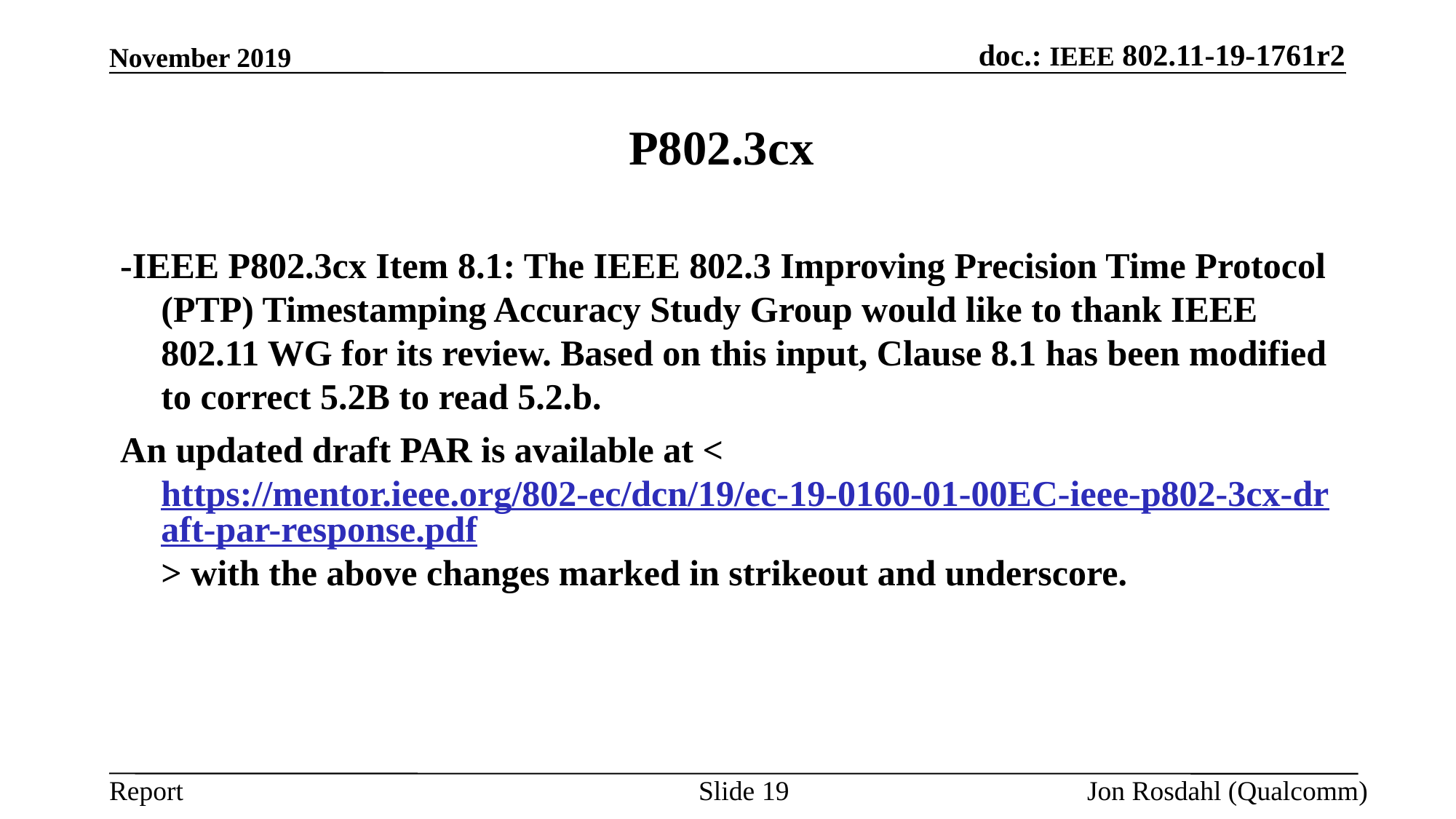

November 2019
# P802.3cx
-IEEE P802.3cx Item 8.1: The IEEE 802.3 Improving Precision Time Protocol (PTP) Timestamping Accuracy Study Group would like to thank IEEE 802.11 WG for its review. Based on this input, Clause 8.1 has been modified to correct 5.2B to read 5.2.b.
An updated draft PAR is available at <https://mentor.ieee.org/802-ec/dcn/19/ec-19-0160-01-00EC-ieee-p802-3cx-draft-par-response.pdf> with the above changes marked in strikeout and underscore.

Slide 19
Jon Rosdahl (Qualcomm)